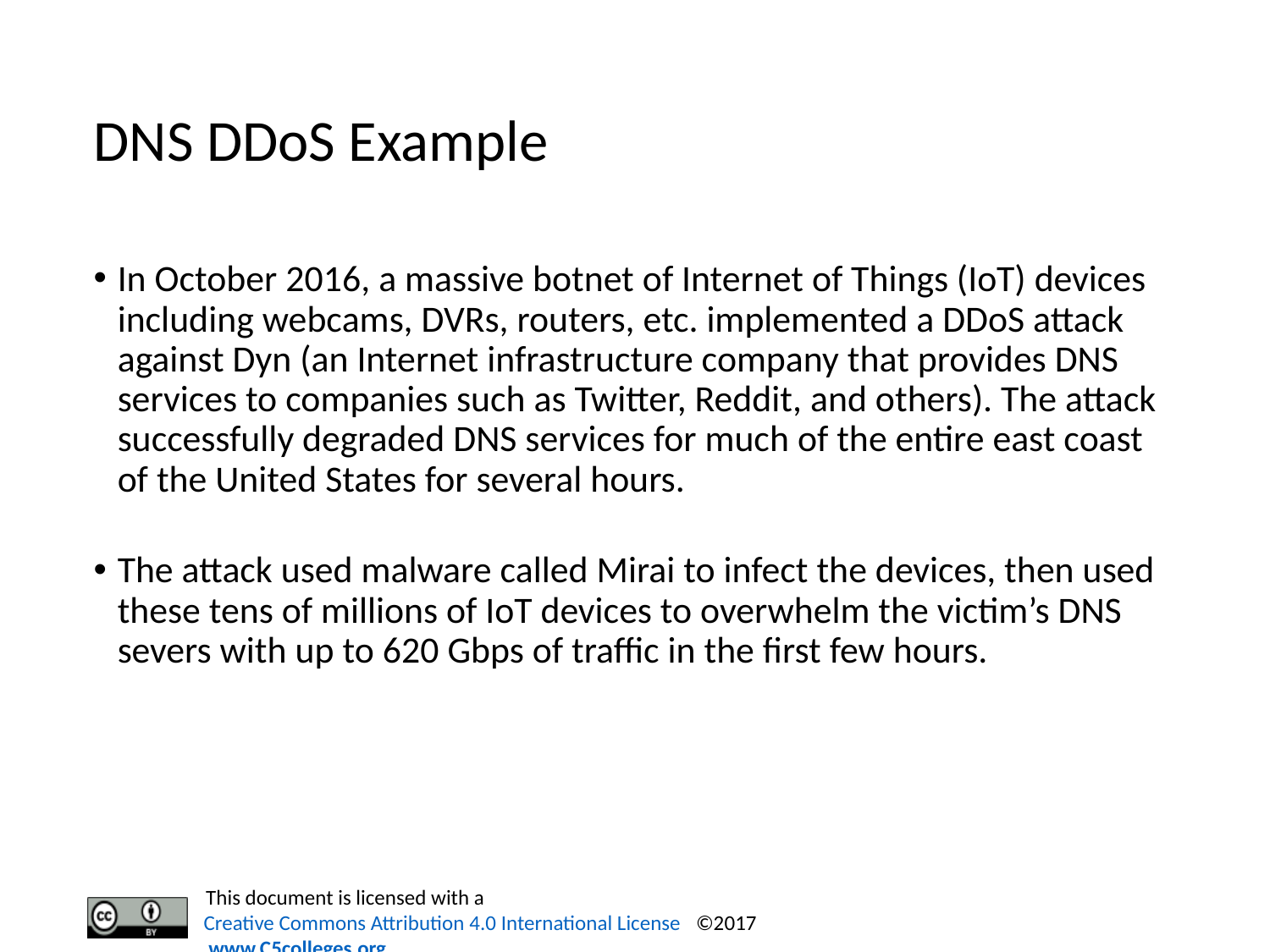

# DNS DDoS Example
In October 2016, a massive botnet of Internet of Things (IoT) devices including webcams, DVRs, routers, etc. implemented a DDoS attack against Dyn (an Internet infrastructure company that provides DNS services to companies such as Twitter, Reddit, and others). The attack successfully degraded DNS services for much of the entire east coast of the United States for several hours.
The attack used malware called Mirai to infect the devices, then used these tens of millions of IoT devices to overwhelm the victim’s DNS severs with up to 620 Gbps of traffic in the first few hours.